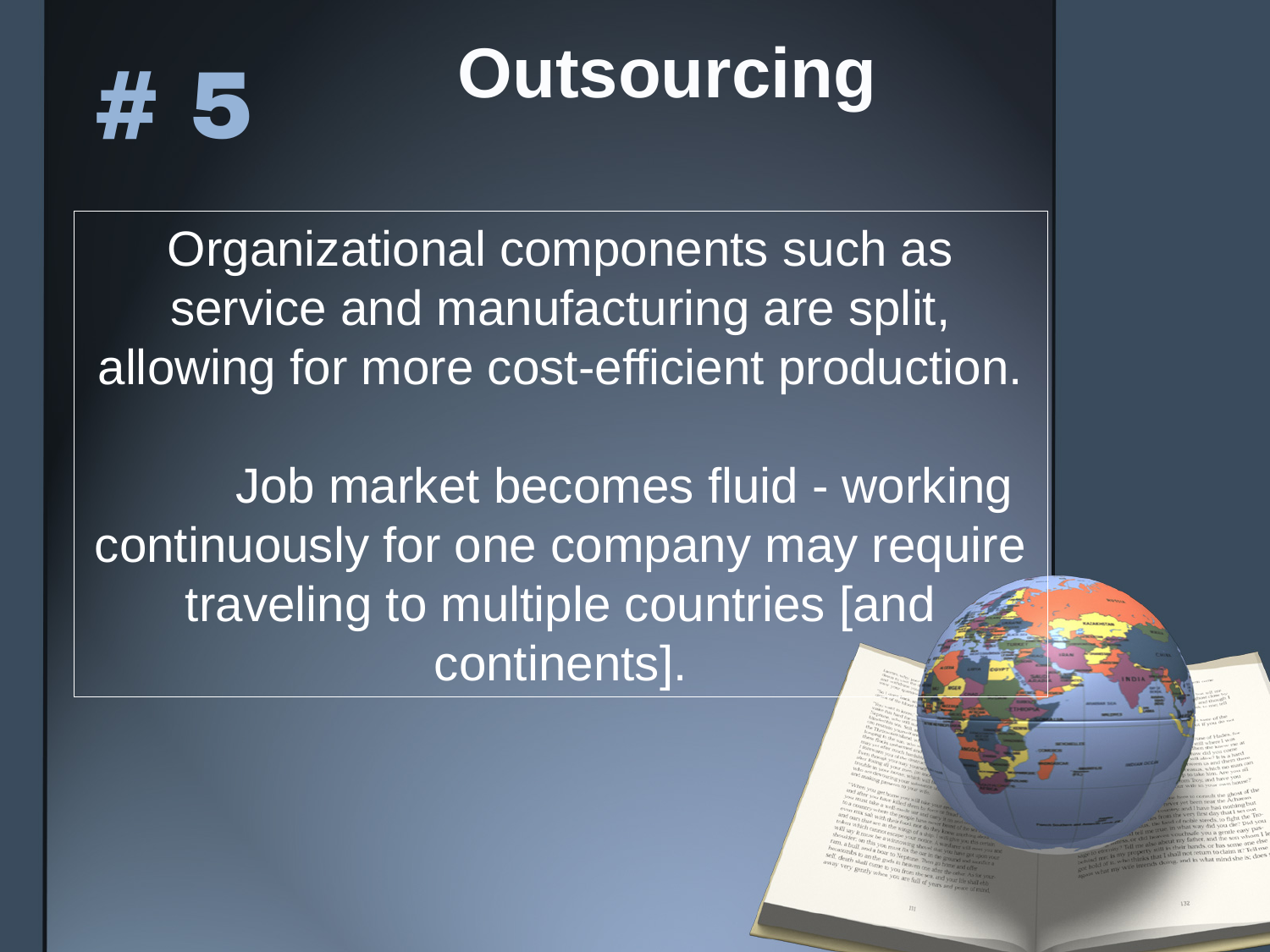

# # 5
Outsourcing
Organizational components such as service and manufacturing are split, allowing for more cost-efficient production.

	Job market becomes fluid - working continuously for one company may require traveling to multiple countries [and continents].